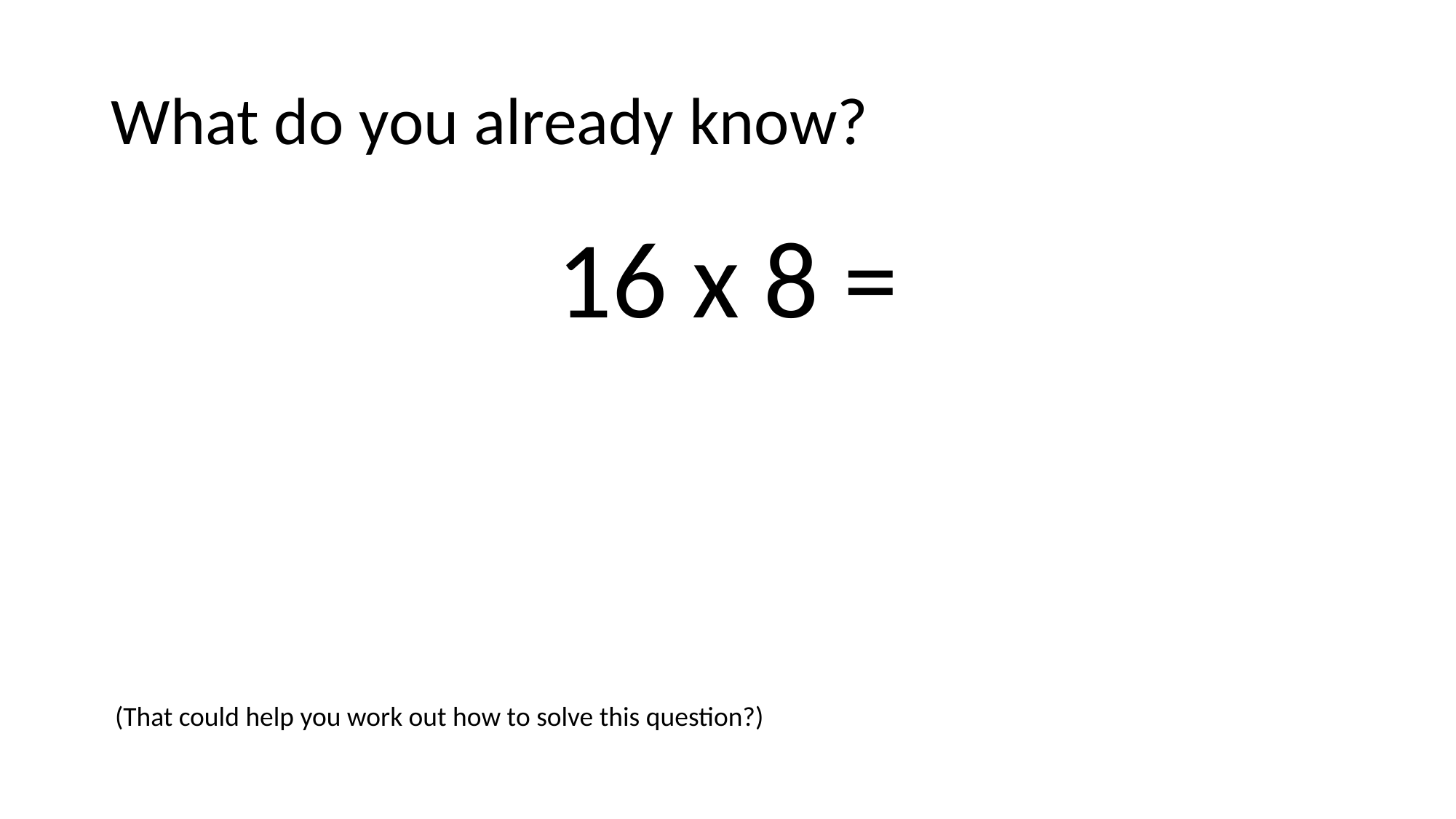

# What do you already know?
16 x 8 =
(That could help you work out how to solve this question?)